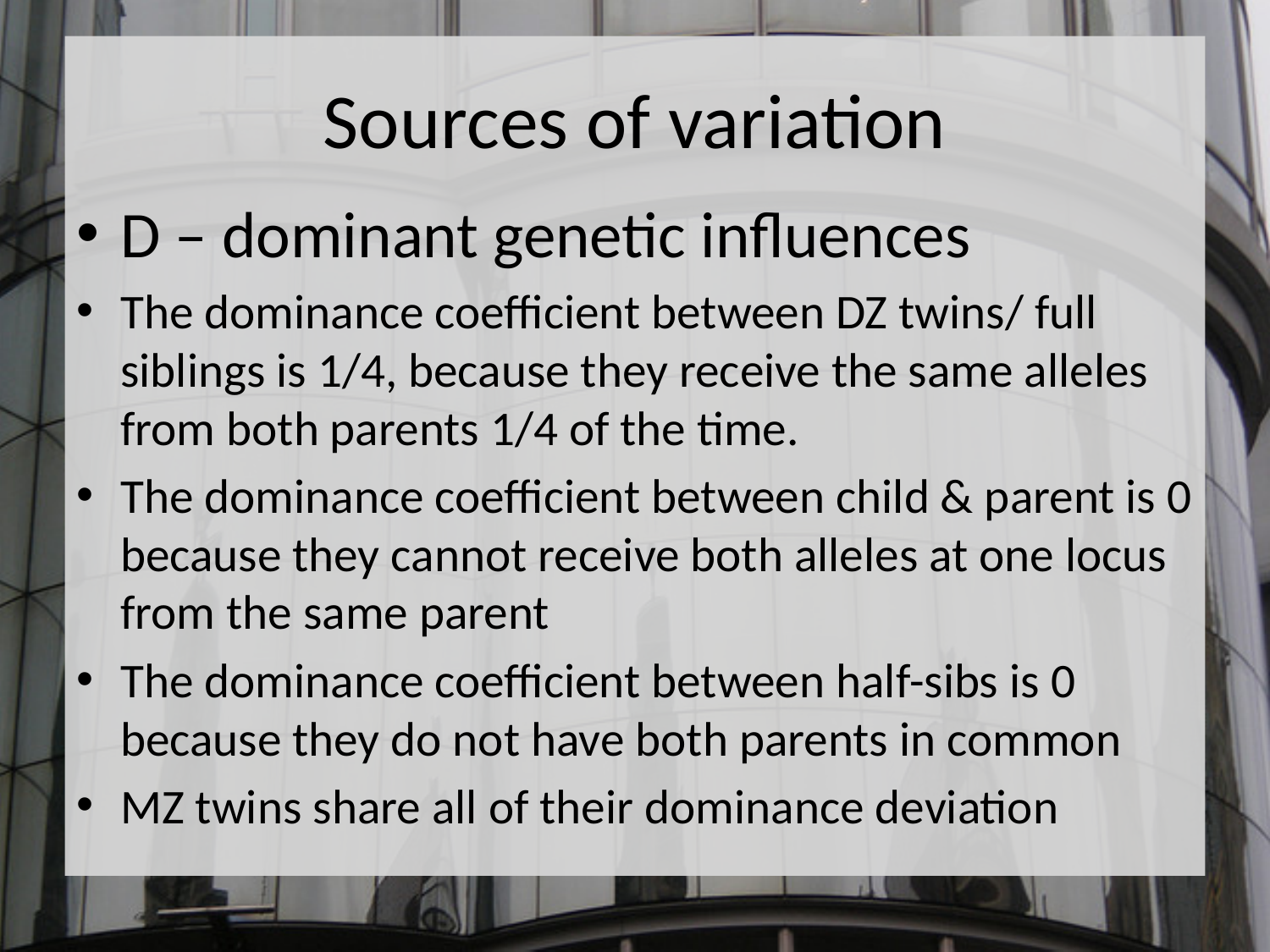

# Sources of variation
D – dominant genetic influences
The dominance coefficient between DZ twins/ full siblings is 1/4, because they receive the same alleles from both parents 1/4 of the time.
The dominance coefficient between child & parent is 0 because they cannot receive both alleles at one locus from the same parent
The dominance coefficient between half-sibs is 0 because they do not have both parents in common
MZ twins share all of their dominance deviation